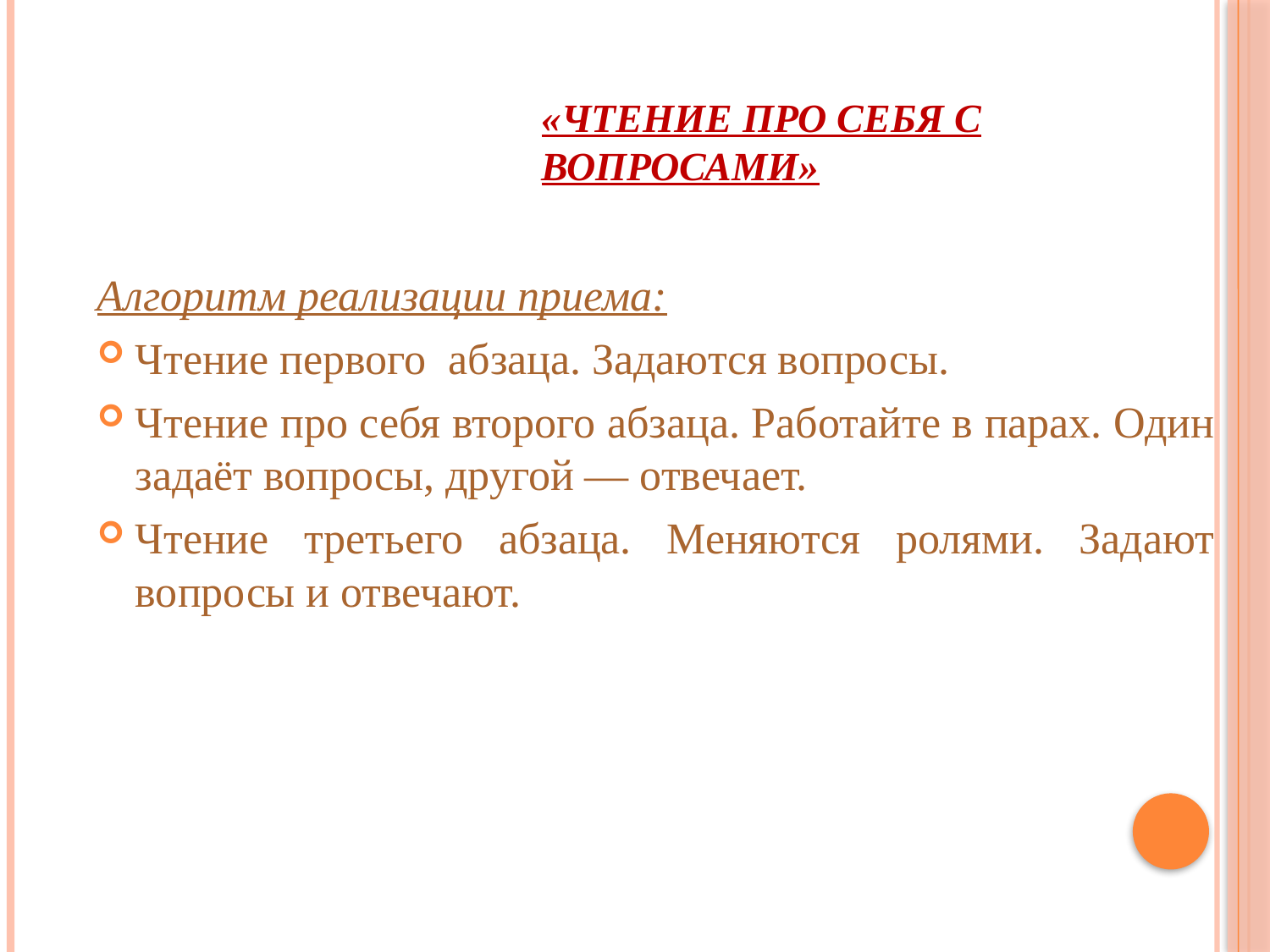

# «Чтение про себя с вопросами»
Алгоритм реализации приема:
Чтение первого  абзаца. Задаются вопросы.
Чтение про себя второго абзаца. Работайте в парах. Один задаёт вопросы, другой — отвечает.
Чтение третьего абзаца. Меняются ролями. Задают вопросы и отвечают.